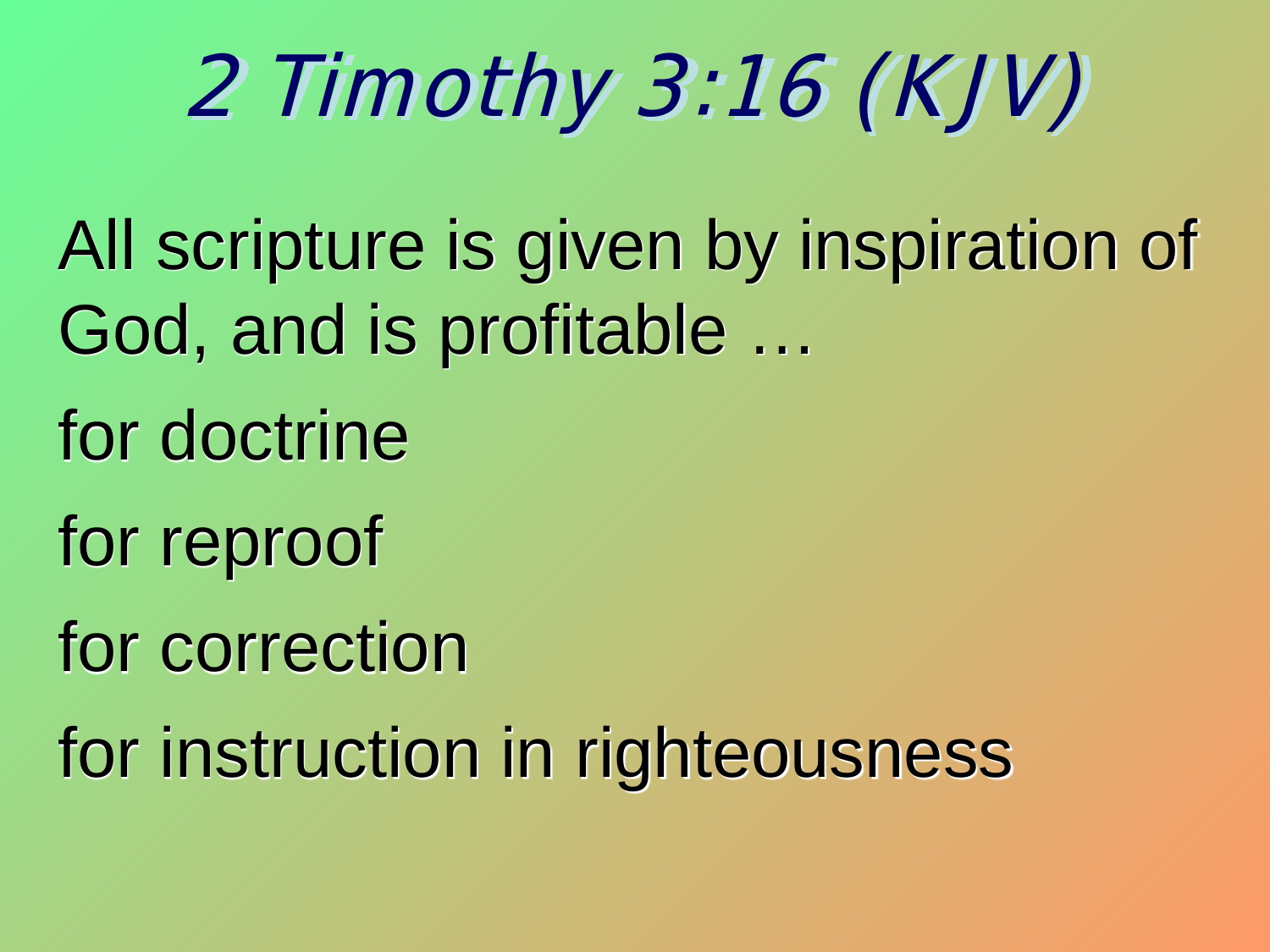

2 Timothy 3:16 (KJV)
All scripture is given by inspiration of God, and is profitable …

for doctrine

for reproof

for correction

for instruction in righteousness